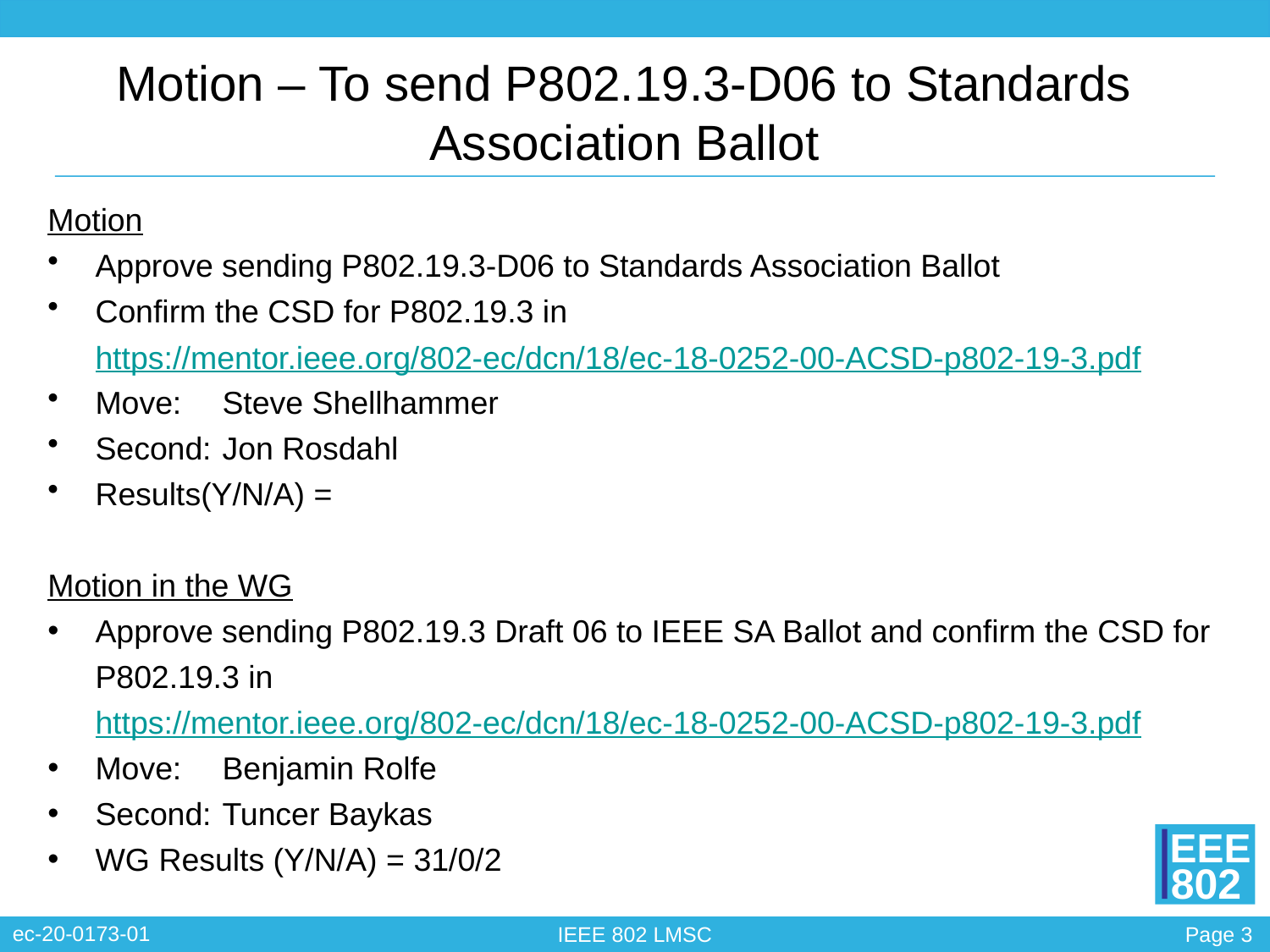

# Motion – To send P802.19.3-D06 to Standards Association Ballot
Motion
Approve sending P802.19.3-D06 to Standards Association Ballot
Confirm the CSD for P802.19.3 in https://mentor.ieee.org/802-ec/dcn/18/ec-18-0252-00-ACSD-p802-19-3.pdf
Move:	Steve Shellhammer
Second:	Jon Rosdahl
Results(Y/N/A) =

Motion in the WG
Approve sending P802.19.3 Draft 06 to IEEE SA Ballot and confirm the CSD for P802.19.3 in https://mentor.ieee.org/802-ec/dcn/18/ec-18-0252-00-ACSD-p802-19-3.pdf
Move:	Benjamin Rolfe
Second:	Tuncer Baykas
WG Results (Y/N/A) = 31/0/2